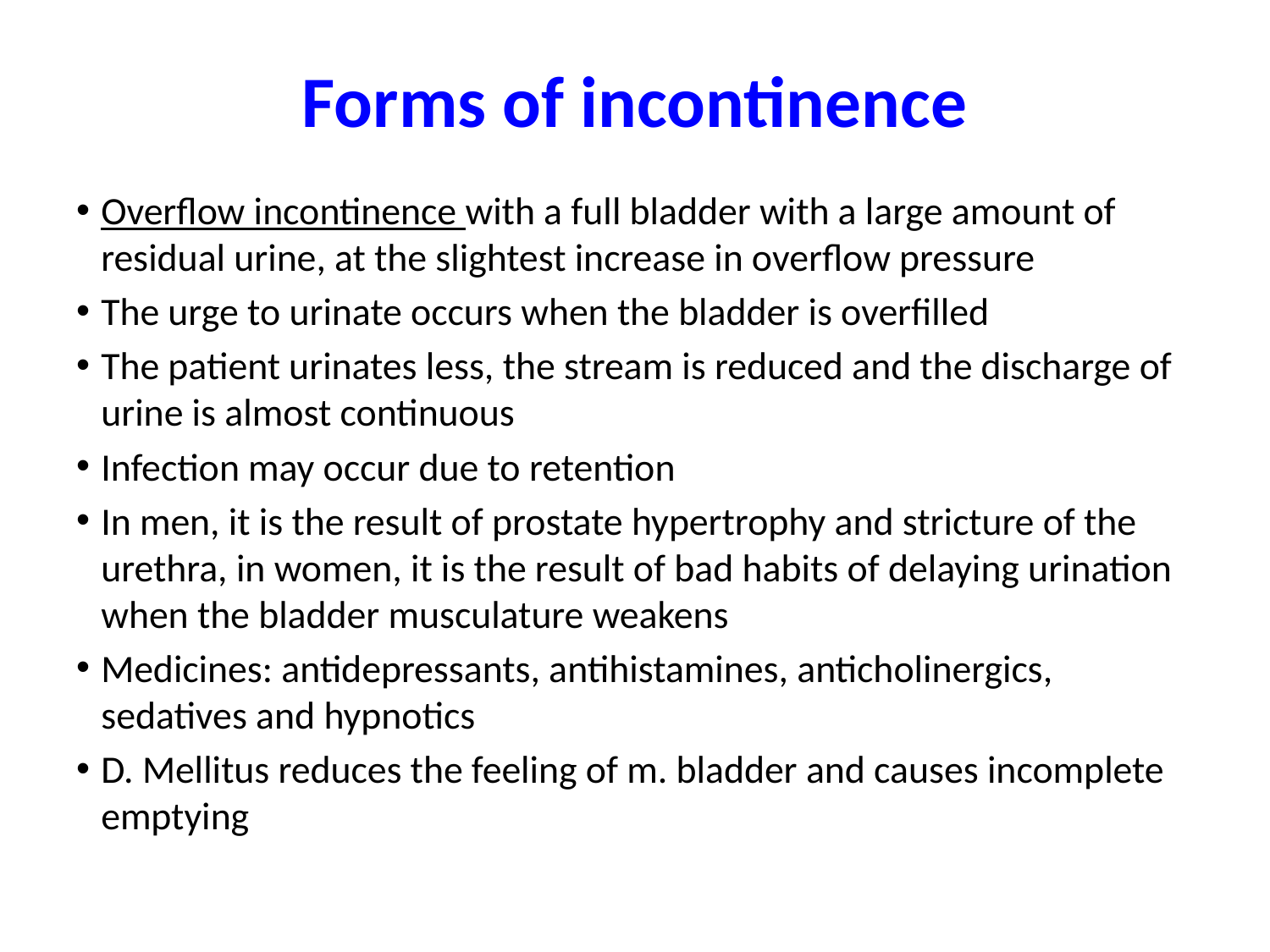

# Forms of incontinence
Overflow incontinence with a full bladder with a large amount of residual urine, at the slightest increase in overflow pressure
The urge to urinate occurs when the bladder is overfilled
The patient urinates less, the stream is reduced and the discharge of urine is almost continuous
Infection may occur due to retention
In men, it is the result of prostate hypertrophy and stricture of the urethra, in women, it is the result of bad habits of delaying urination when the bladder musculature weakens
Medicines: antidepressants, antihistamines, anticholinergics, sedatives and hypnotics
D. Mellitus reduces the feeling of m. bladder and causes incomplete emptying